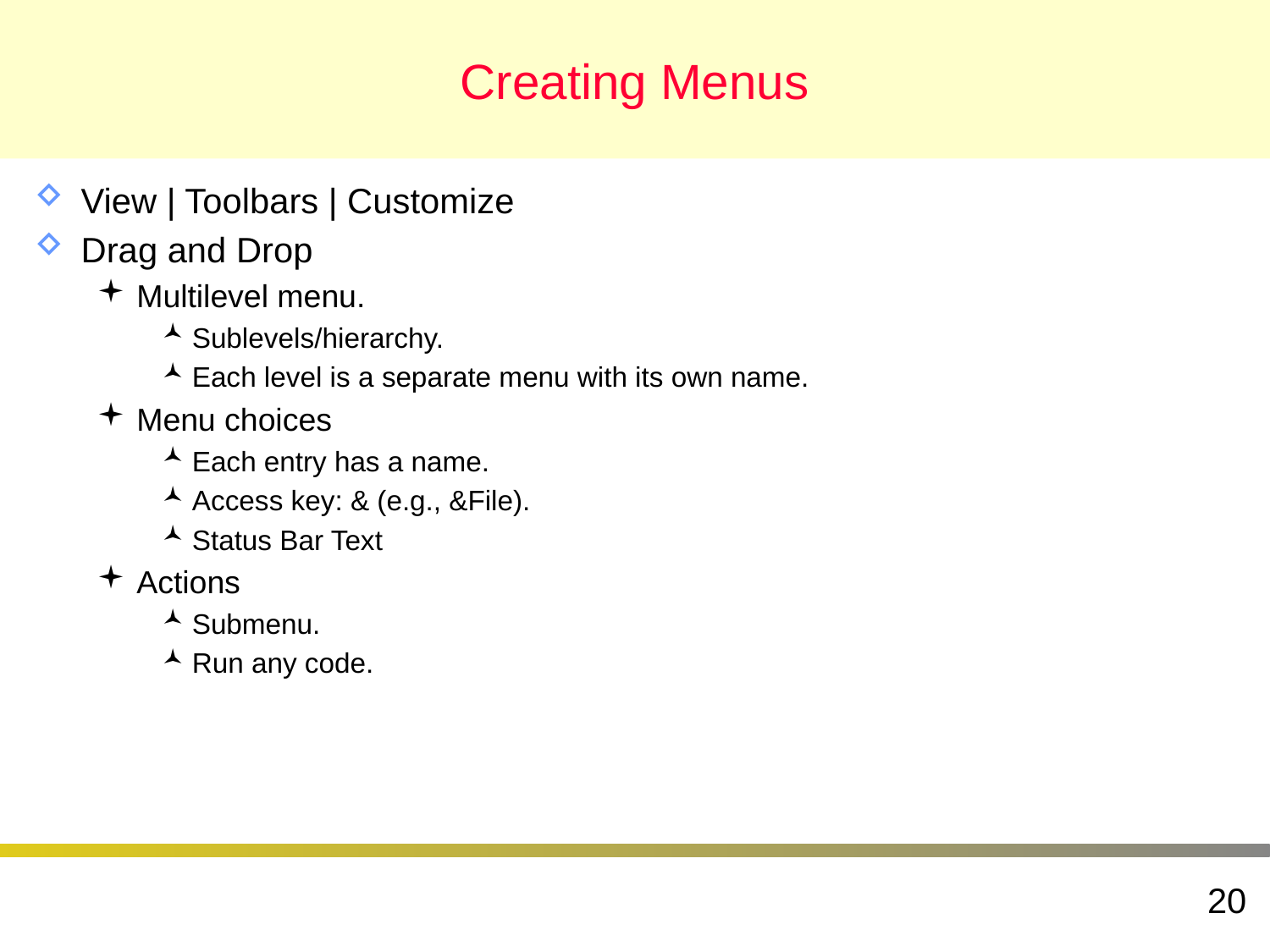

# Creating Menus
View | Toolbars | Customize
Drag and Drop
Multilevel menu.
Sublevels/hierarchy.
Each level is a separate menu with its own name.
Menu choices
Each entry has a name.
Access key: & (e.g., &File).
Status Bar Text
Actions
Submenu.
Run any code.
20